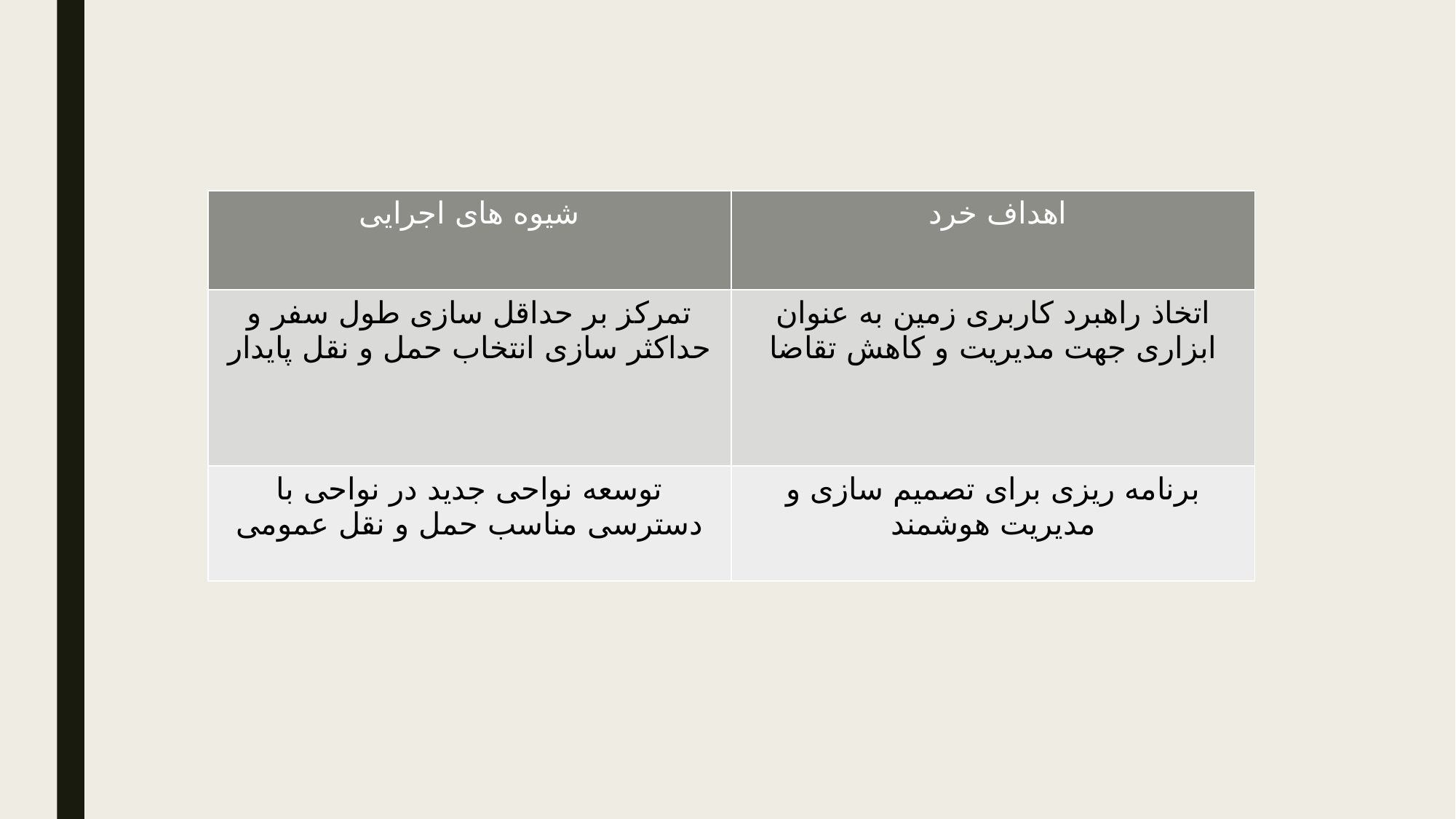

| شیوه های اجرایی | اهداف خرد |
| --- | --- |
| تمرکز بر حداقل سازی طول سفر و حداکثر سازی انتخاب حمل و نقل پایدار | اتخاذ راهبرد کاربری زمین به عنوان ابزاری جهت مدیریت و کاهش تقاضا |
| توسعه نواحی جدید در نواحی با دسترسی مناسب حمل و نقل عمومی | برنامه ریزی برای تصمیم سازی و مدیریت هوشمند |